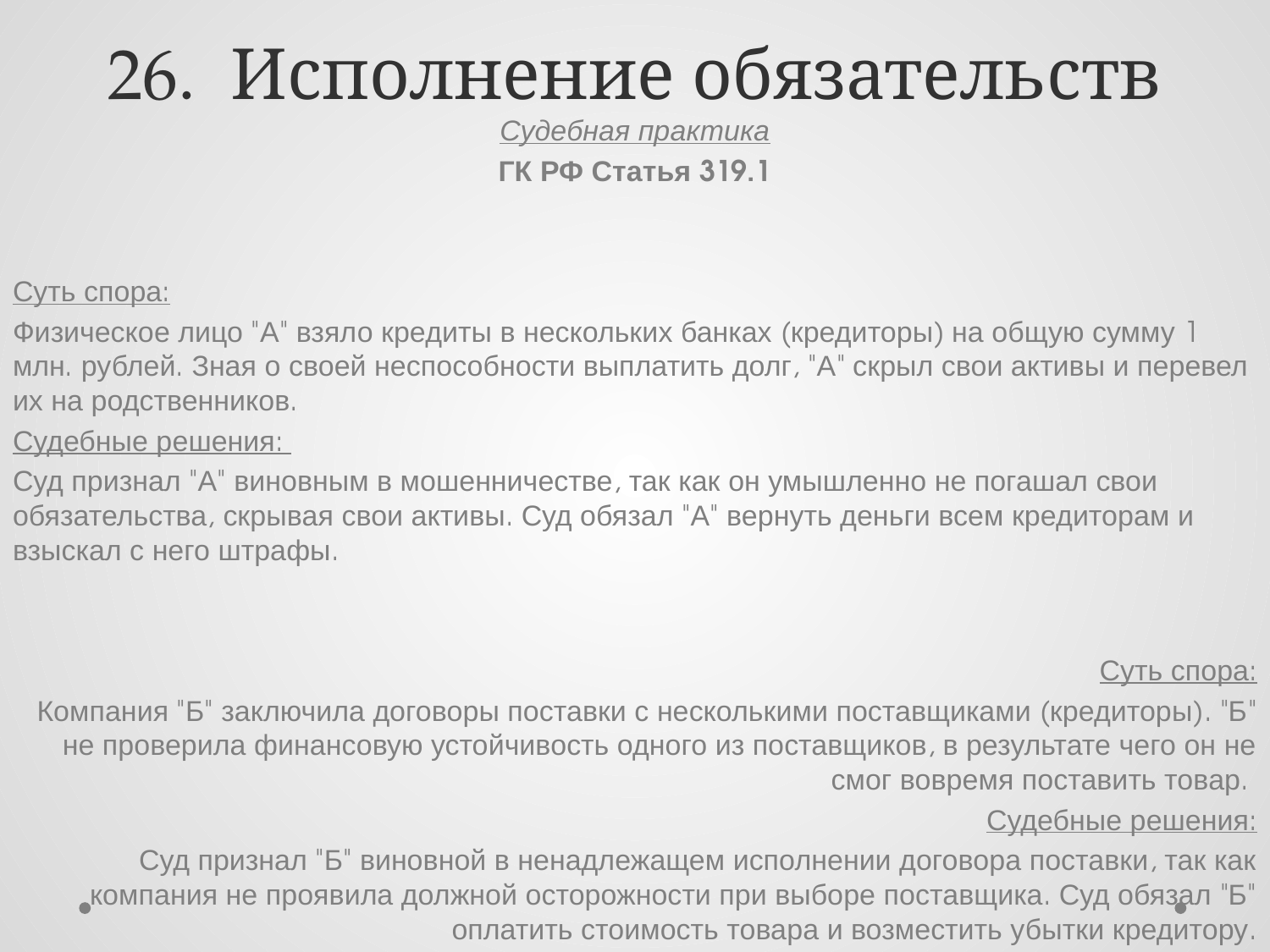

# 26.  Исполнение обязательств
Судебная практика
ГК РФ Статья 319.1

Суть спора:
Физическое лицо "А" взяло кредиты в нескольких банках (кредиторы) на общую сумму 1 млн. рублей. Зная о своей неспособности выплатить долг, "А" скрыл свои активы и перевел их на родственников.
Судебные решения:
Суд признал "А" виновным в мошенничестве, так как он умышленно не погашал свои обязательства, скрывая свои активы. Суд обязал "А" вернуть деньги всем кредиторам и взыскал с него штрафы.

Суть спора:
Компания "Б" заключила договоры поставки с несколькими поставщиками (кредиторы). "Б" не проверила финансовую устойчивость одного из поставщиков, в результате чего он не смог вовремя поставить товар.
Судебные решения:
Суд признал "Б" виновной в ненадлежащем исполнении договора поставки, так как компания не проявила должной осторожности при выборе поставщика. Суд обязал "Б" оплатить стоимость товара и возместить убытки кредитору.